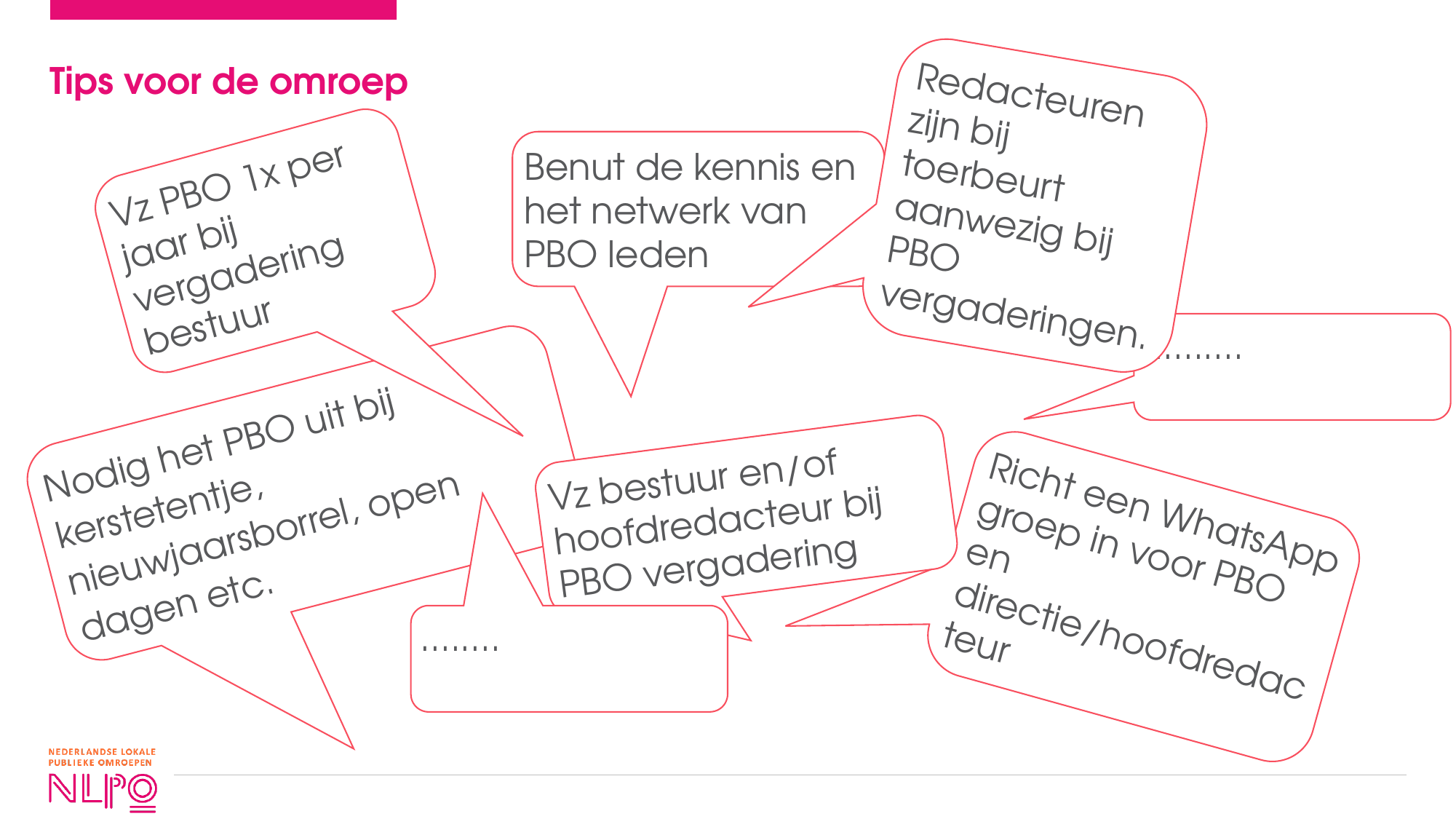

# Tips voor de omroep
Redacteuren zijn bij toerbeurt aanwezig bij PBO vergaderingen.

Benut de kennis en het netwerk van PBO leden
Vz PBO 1x per jaar bij vergadering bestuur

..........

Nodig het PBO uit bij kerstetentje, nieuwjaarsborrel, open dagen etc.
Vz bestuur en/of hoofdredacteur bij PBO vergadering
Richt een WhatsApp groep in voor PBO en directie/hoofdredacteur
........